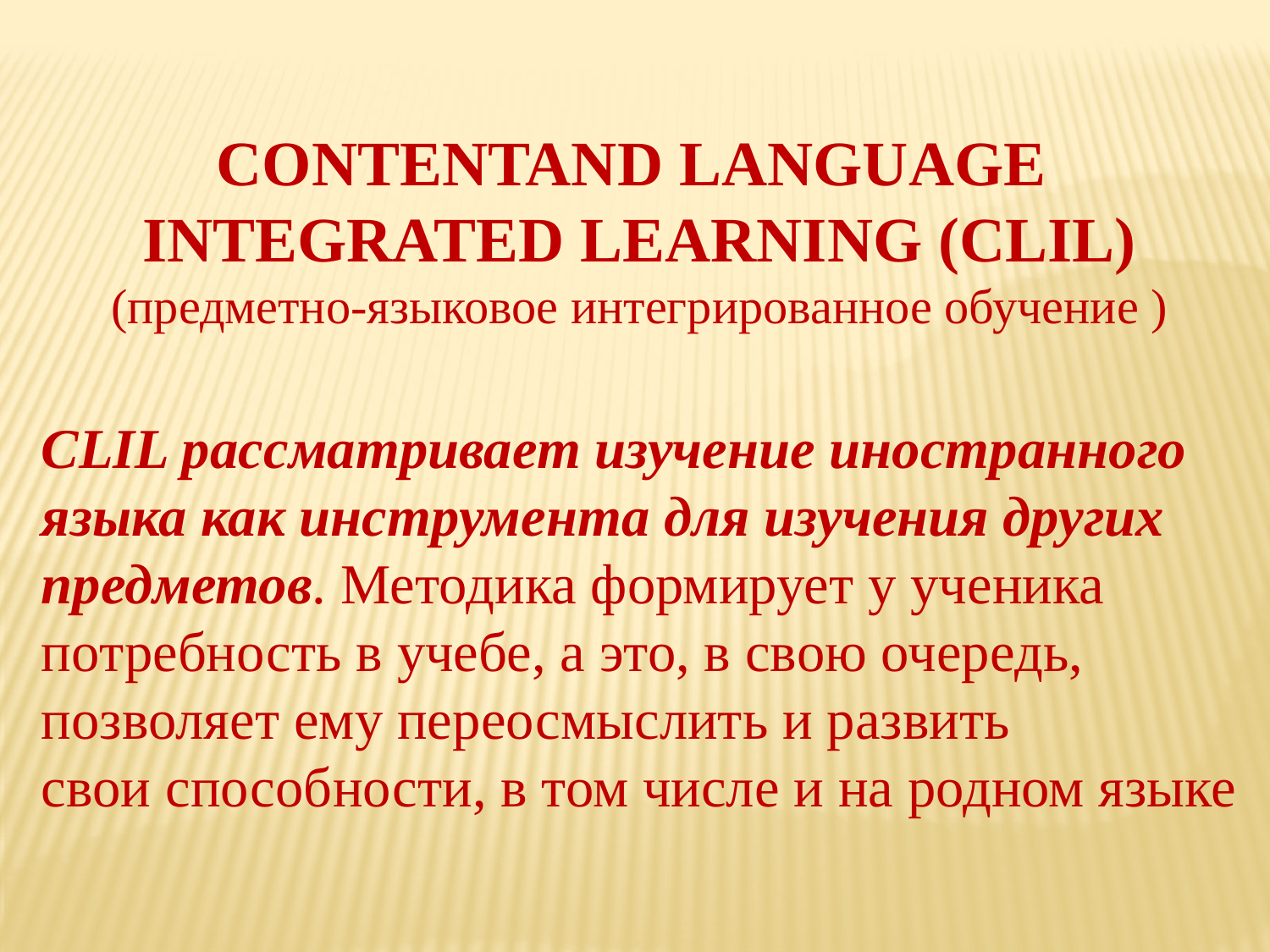

CONTENTAND LANGUAGE
INTEGRATED LEARNING (CLIL)
(предметно-языковое интегрированное обучение )
CLIL рассматривает изучение иностранного
языка как инструмента для изучения других
предметов. Методика формирует у ученика
потребность в учебе, а это, в свою очередь,
позволяет ему переосмыслить и развить
свои способности, в том числе и на родном языке